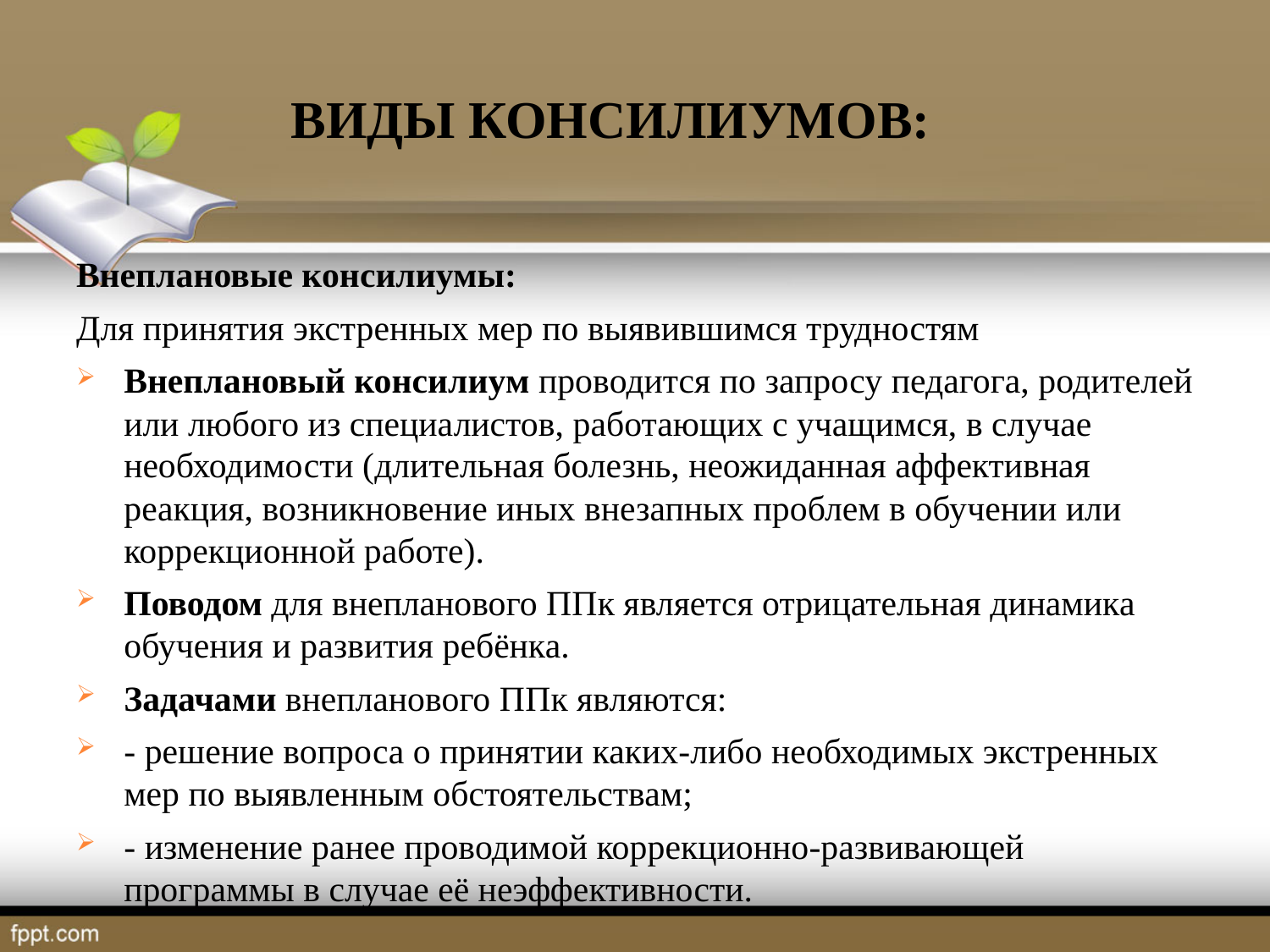

# Виды консилиумов:
Внеплановые консилиумы:
Для принятия экстренных мер по выявившимся трудностям
Внеплановый консилиум проводится по запросу педагога, родителей или любого из специалистов, работающих с учащимся, в случае необходимости (длительная болезнь, неожиданная аффективная реакция, возникновение иных внезапных проблем в обучении или коррекционной работе).
Поводом для внепланового ППк является отрицательная динамика обучения и развития ребёнка.
Задачами внепланового ППк являются:
- решение вопроса о принятии каких-либо необходимых экстренных мер по выявленным обстоятельствам;
- изменение ранее проводимой коррекционно-развивающей программы в случае её неэффективности.